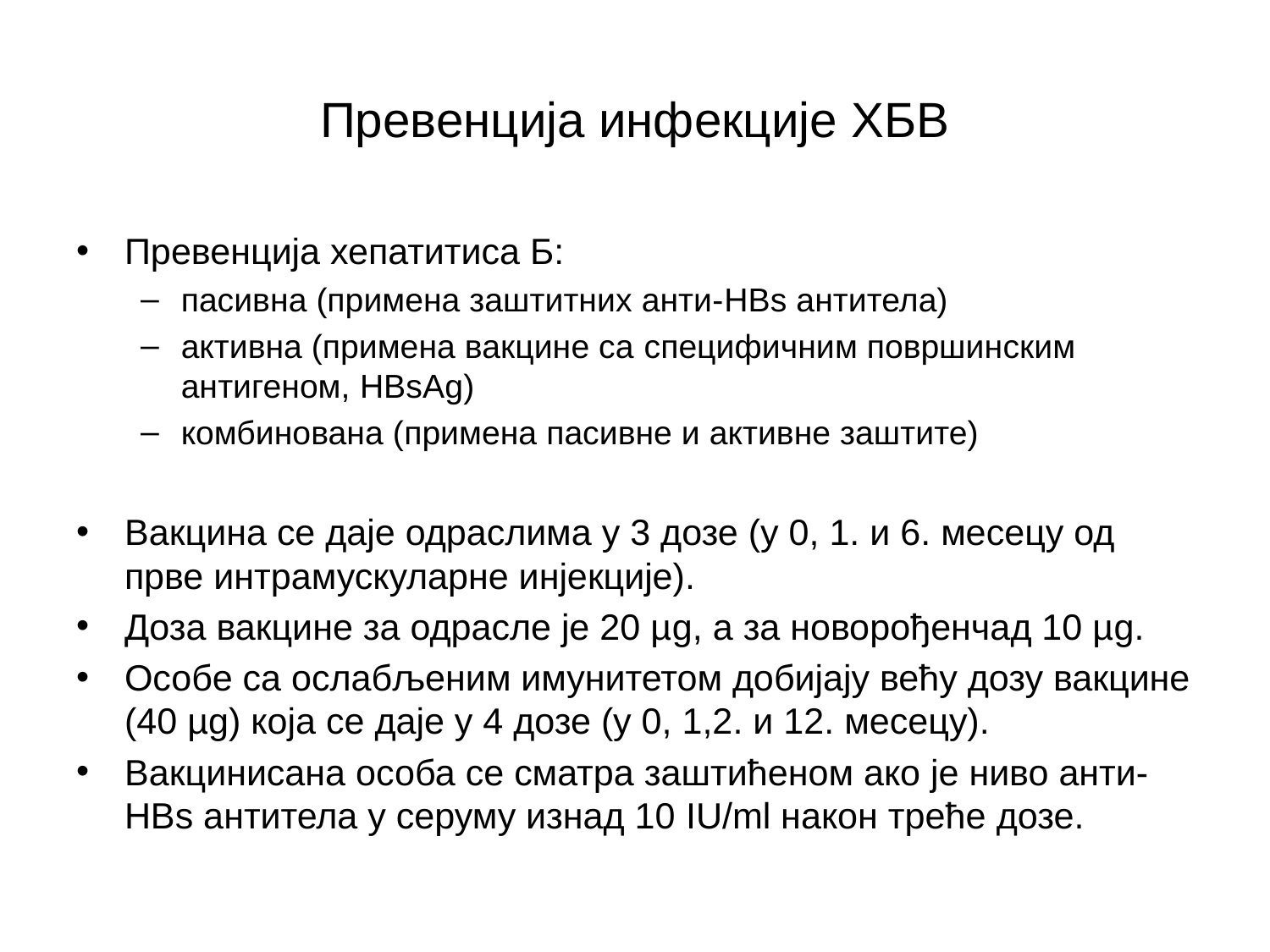

# Превенција инфекције ХБВ
Превенција хепатитиса Б:
пасивна (примена заштитних анти-HBs антитела)
активна (примена вакцине са специфичним површинским антигеном, HBsAg)
комбинована (примена пасивне и активне заштите)

Вакцина се даје одраслима у 3 дозе (у 0, 1. и 6. месецу од прве интрамускуларне инјекције).
Доза вакцине за одрасле је 20 µg, а за новорођенчад 10 µg.
Особе са ослабљеним имунитетом добијају већу дозу вакцине (40 µg) која се даје у 4 дозе (у 0, 1,2. и 12. месецу).
Вакцинисана особа се сматра заштићеном ако је ниво анти-HBs антитела у серуму изнад 10 IU/ml након треће дозе.